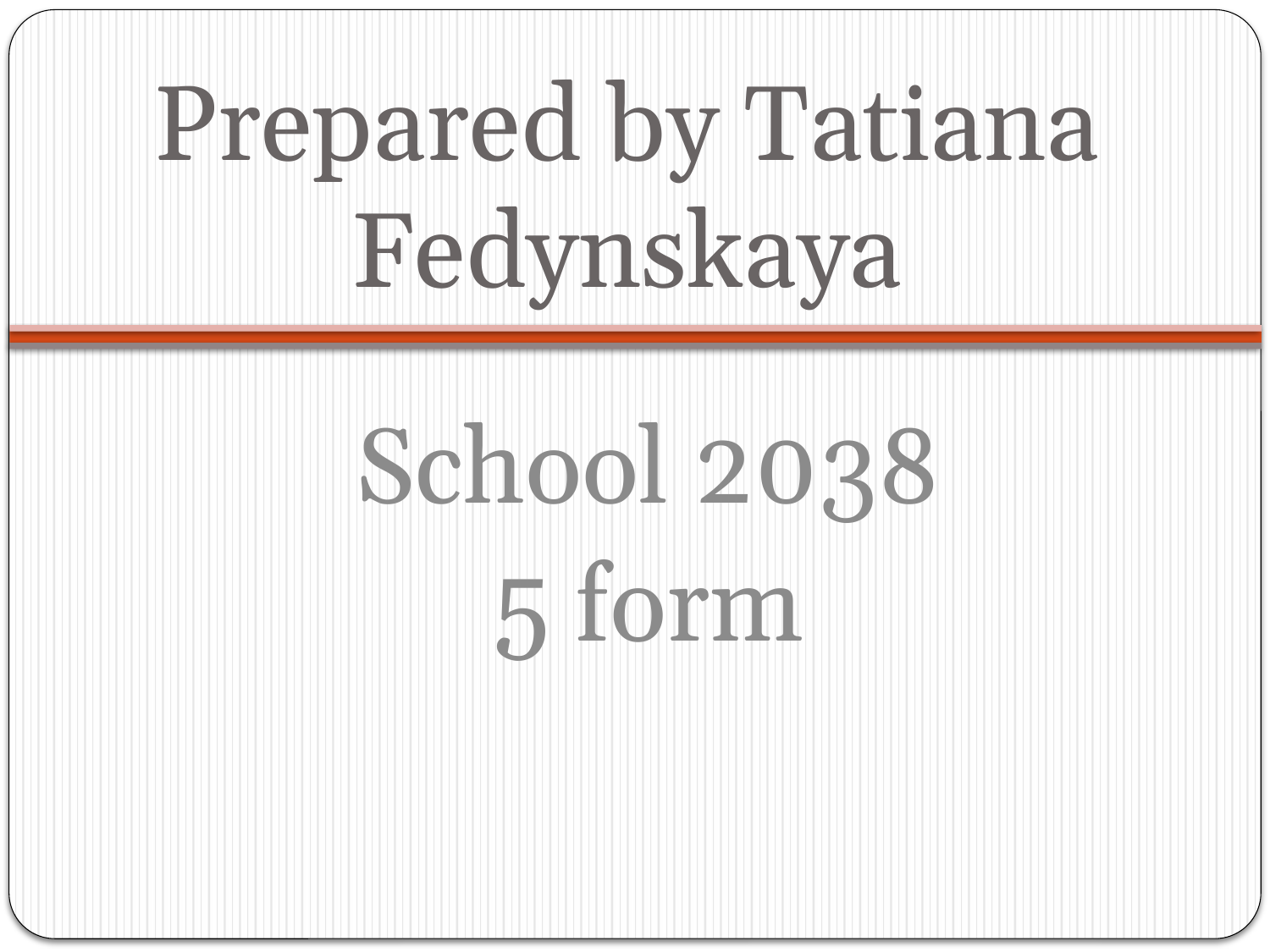

# Prepared by Tatiana Fedynskaya
School 2038
5 form